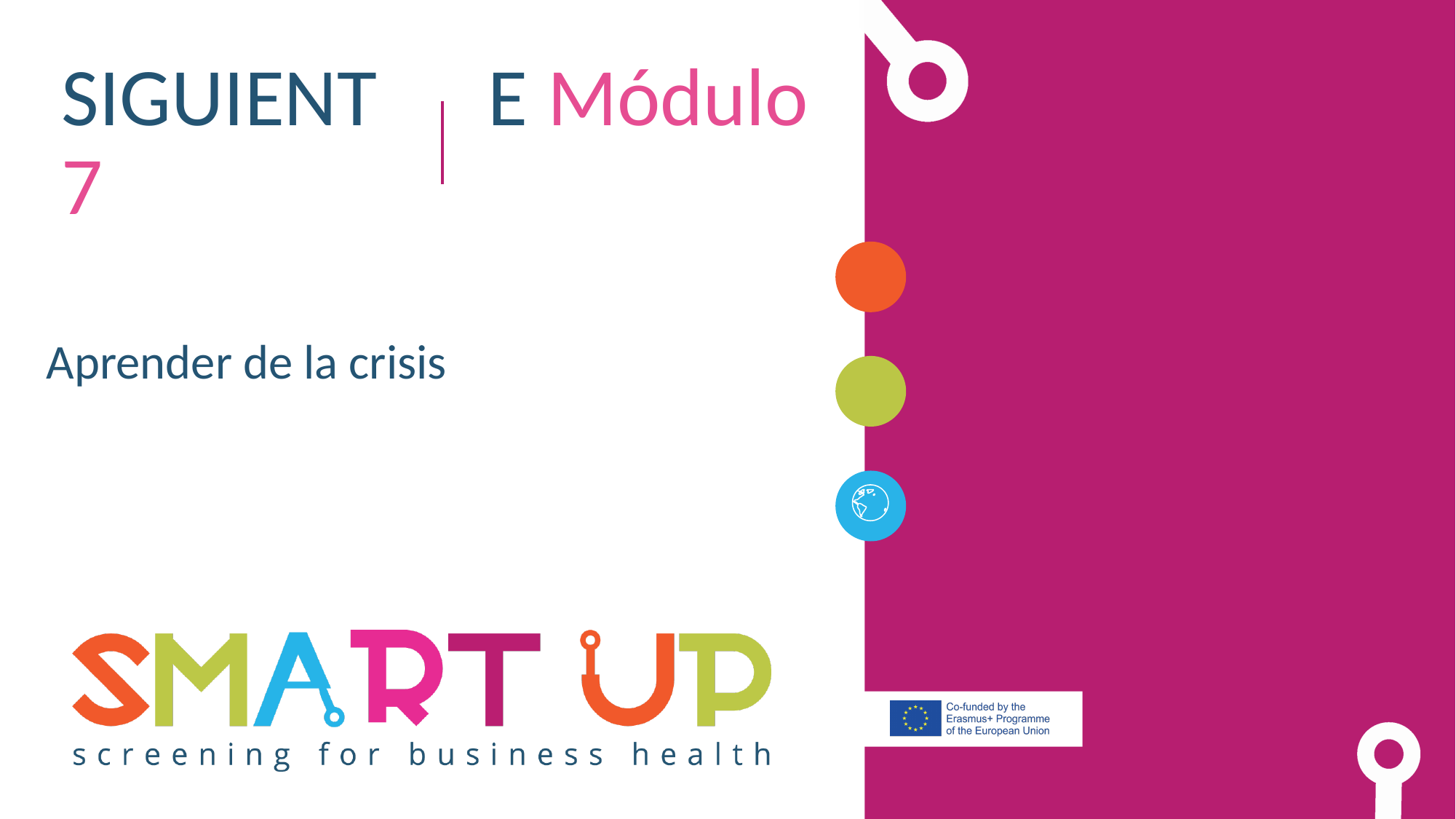

SIGUIENT      E Módulo 7
Aprender de la crisis